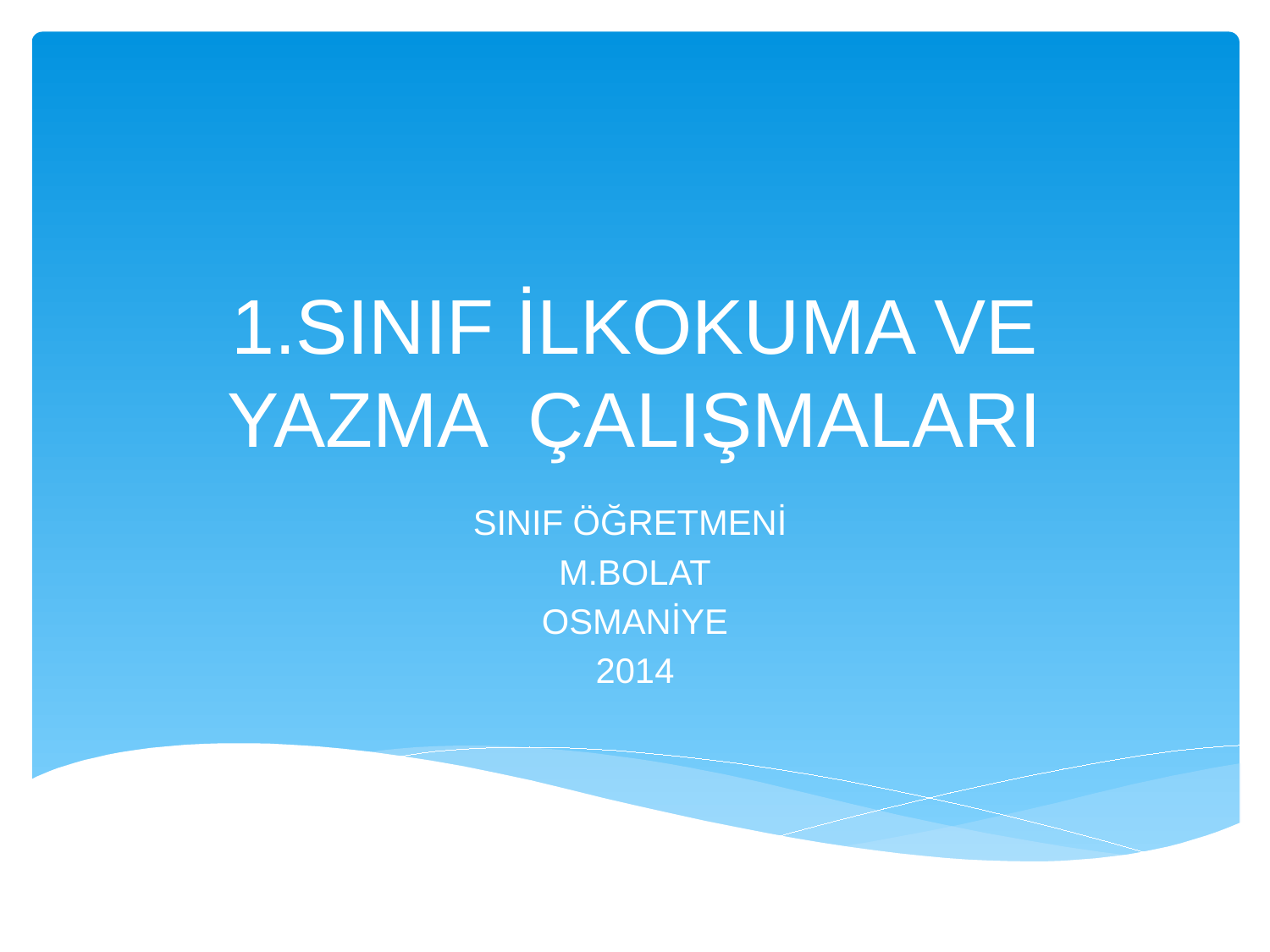

# 1.SINIF İLKOKUMA VE YAZMA  ÇALIŞMALARI
SINIF ÖĞRETMENİ
M.BOLAT
OSMANİYE
2014